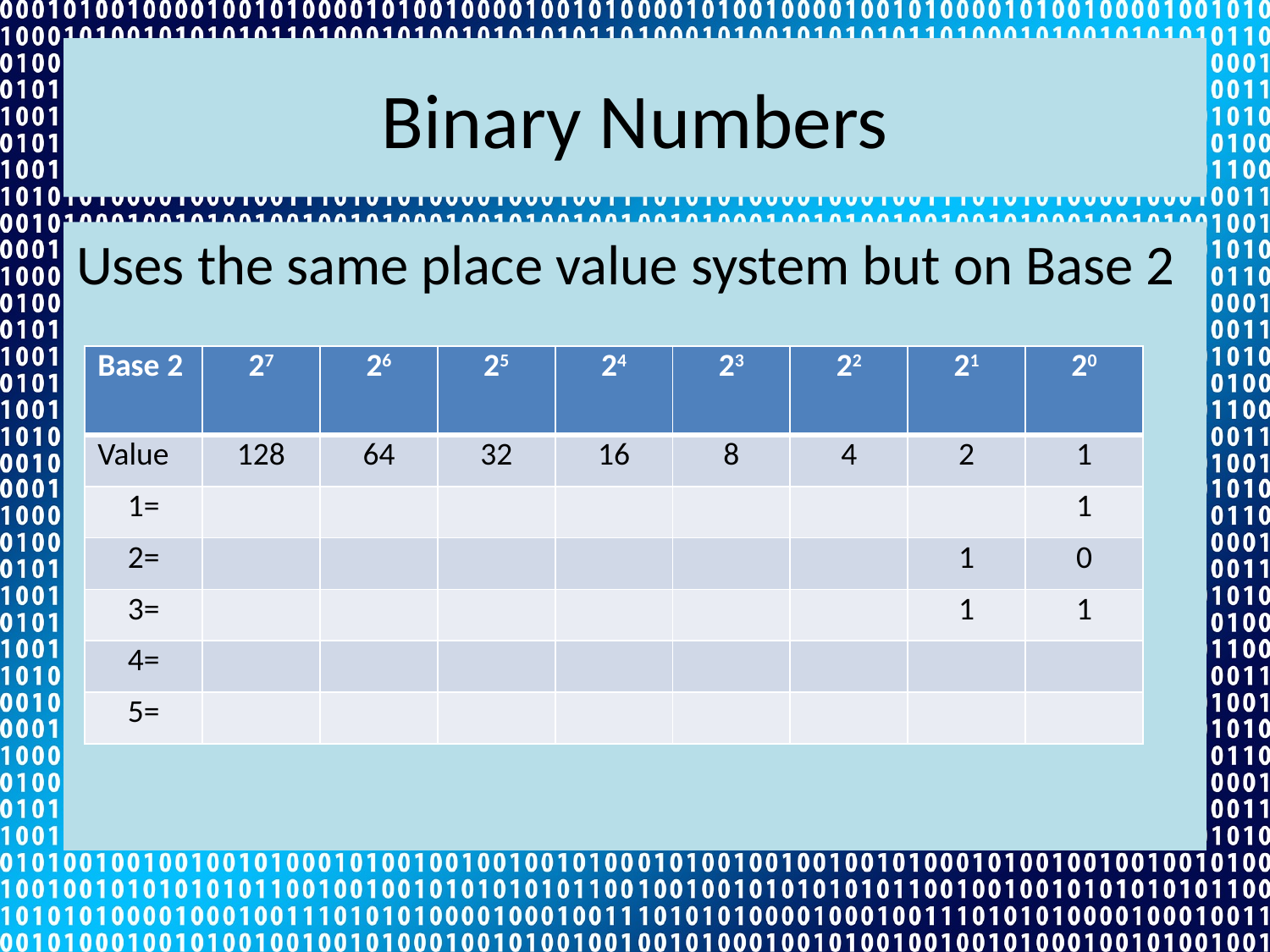

# Binary Numbers
Uses the same place value system but on Base 2
| Base 2 | 27 | 26 | 25 | 24 | 23 | 22 | 21 | 20 |
| --- | --- | --- | --- | --- | --- | --- | --- | --- |
| Value | 128 | 64 | 32 | 16 | 8 | 4 | 2 | 1 |
| 1= |  |  |  |  |  |  |  | 1 |
| 2= |  |  |  |  |  |  | 1 | 0 |
| 3= |  |  |  |  |  |  | 1 | 1 |
| 4= |  |  |  |  |  |  |  |  |
| 5= |  |  |  |  |  |  |  |  |